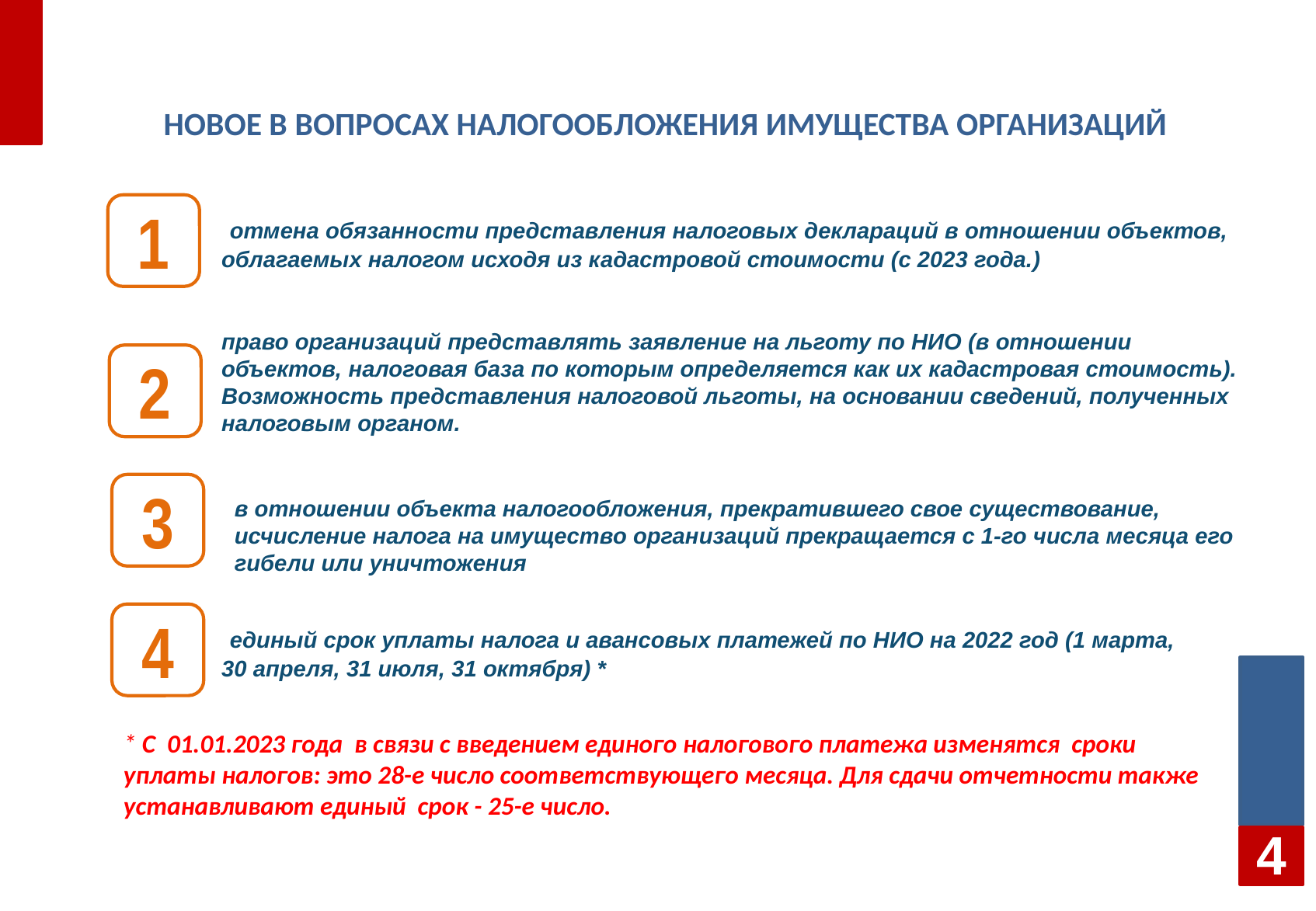

# Новое в вопросах налогообложения имущества организаций
 отмена обязанности представления налоговых деклараций в отношении объектов, облагаемых налогом исходя из кадастровой стоимости (с 2023 года.)
1
право организаций представлять заявление на льготу по НИО (в отношении объектов, налоговая база по которым определяется как их кадастровая стоимость).
Возможность представления налоговой льготы, на основании сведений, полученных налоговым органом.
2
в отношении объекта налогообложения, прекратившего свое существование, исчисление налога на имущество организаций прекращается с 1-го числа месяца его гибели или уничтожения
3
 единый срок уплаты налога и авансовых платежей по НИО на 2022 год (1 марта, 30 апреля, 31 июля, 31 октября) *
4
* С  01.01.2023 года  в связи с введением единого налогового платежа изменятся  сроки уплаты налогов: это 28-е число соответствующего месяца. Для сдачи отчетности также устанавливают единый  срок - 25-е число.
4